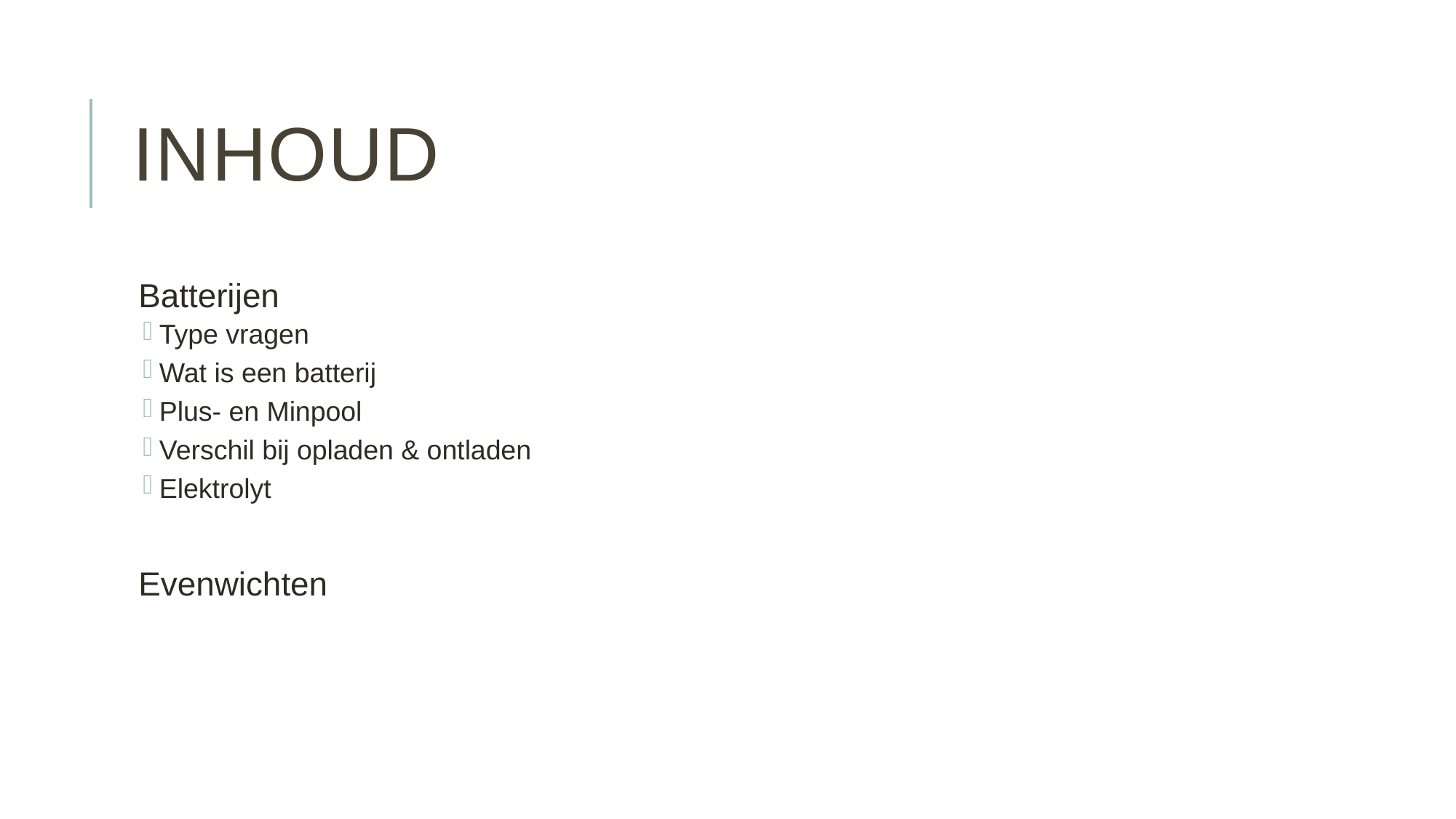

# inhoud
Batterijen
Type vragen
Wat is een batterij
Plus- en Minpool
Verschil bij opladen & ontladen
Elektrolyt

Evenwichten